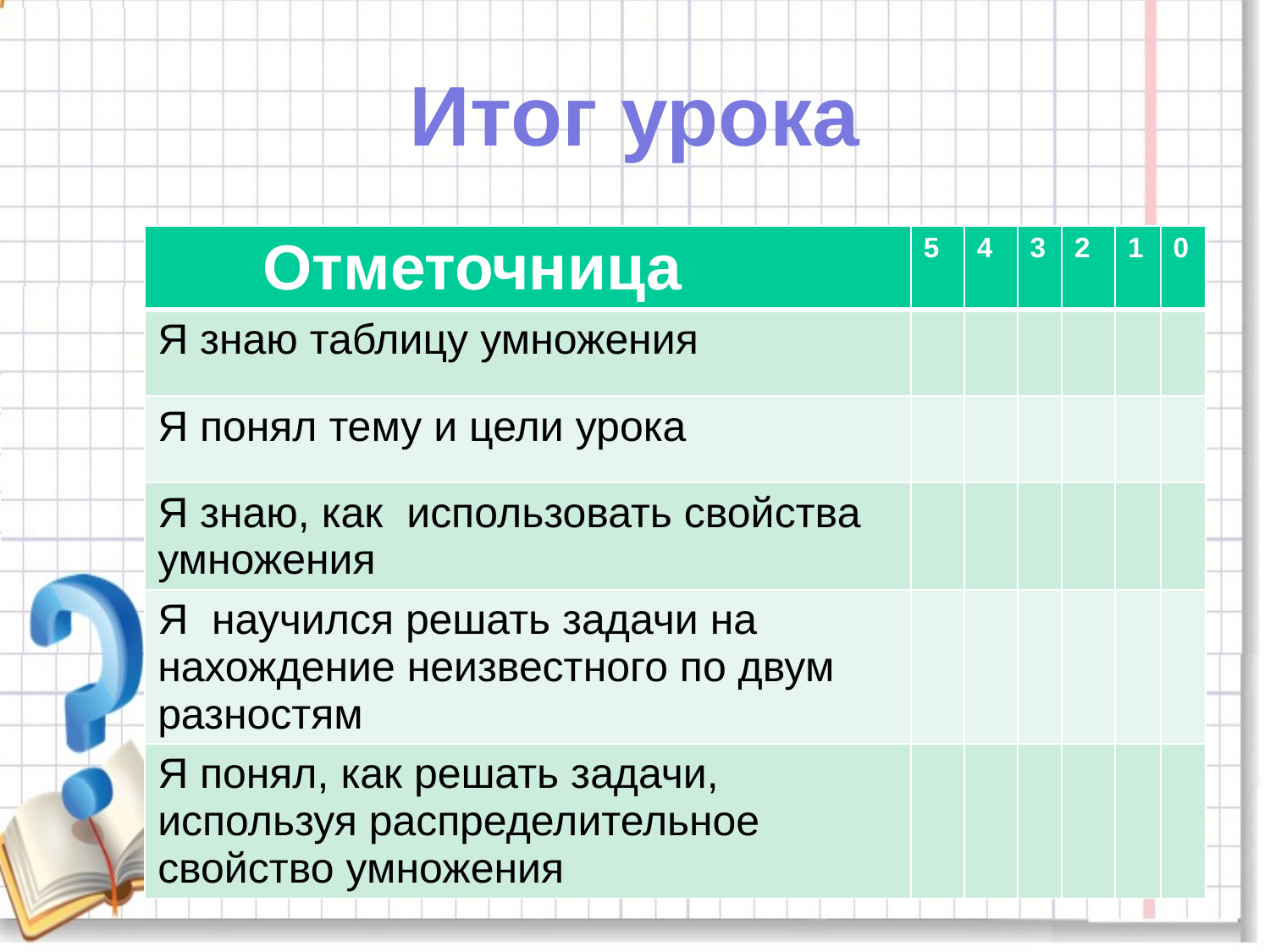

# Итог урока
| Отметочница | 5 | 4 | 3 | 2 | 1 | 0 |
| --- | --- | --- | --- | --- | --- | --- |
| Я знаю таблицу умножения |  |  |  |  |  |  |
| Я понял тему и цели урока |  |  |  |  |  |  |
| Я знаю, как использовать свойства умножения |  |  |  |  |  |  |
| Я научился решать задачи на нахождение неизвестного по двум разностям |  |  |  |  |  |  |
| Я понял, как решать задачи, используя распределительное свойство умножения |  |  |  |  |  |  |